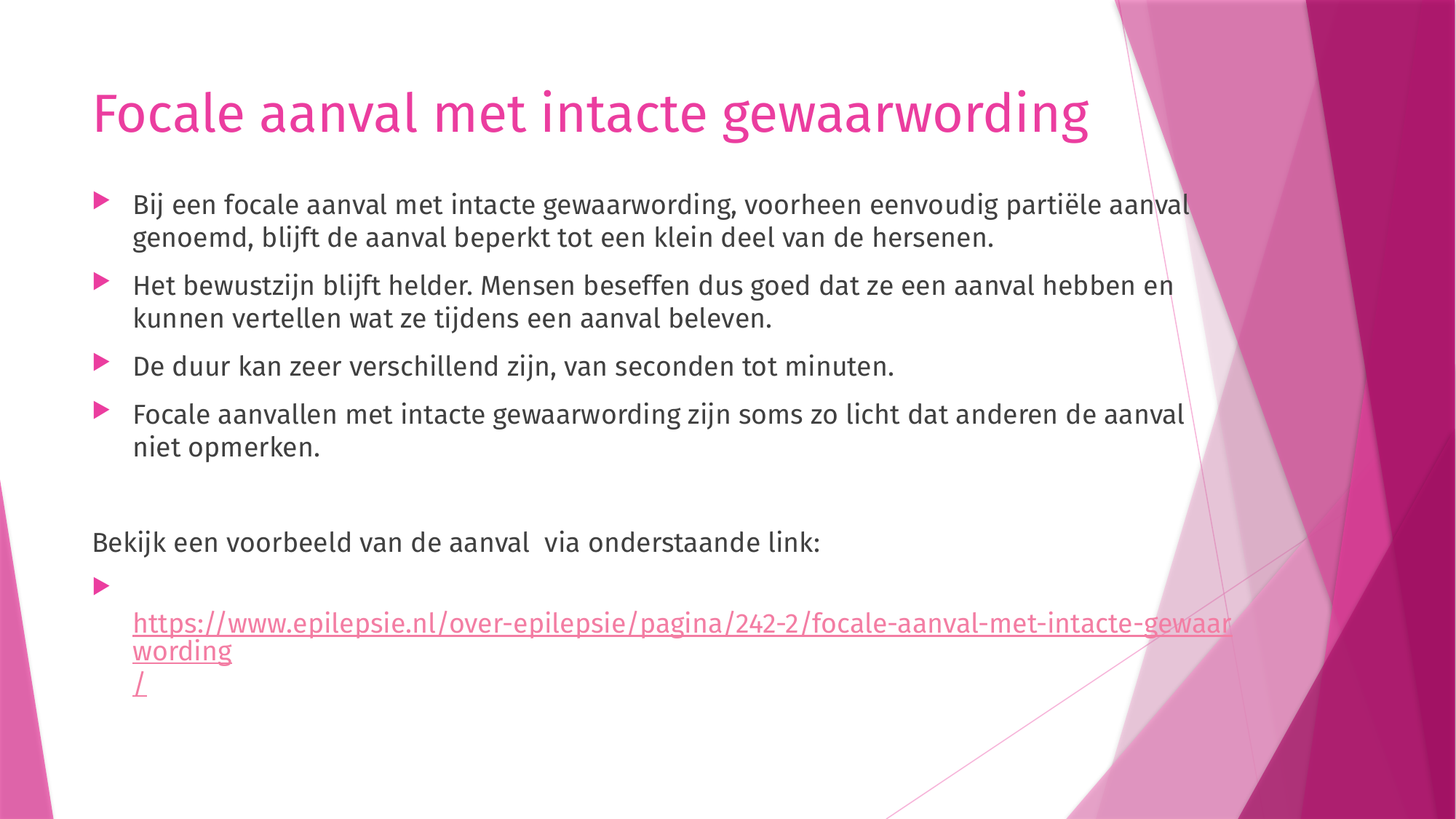

# Focale aanval met intacte gewaarwording
Bij een focale aanval met intacte gewaarwording, voorheen eenvoudig partiële aanval genoemd, blijft de aanval beperkt tot een klein deel van de hersenen.
Het bewustzijn blijft helder. Mensen beseffen dus goed dat ze een aanval hebben en kunnen vertellen wat ze tijdens een aanval beleven.
De duur kan zeer verschillend zijn, van seconden tot minuten.
Focale aanvallen met intacte gewaarwording zijn soms zo licht dat anderen de aanval niet opmerken.

Bekijk een voorbeeld van de aanval  via onderstaande link:
 https://www.epilepsie.nl/over-epilepsie/pagina/242-2/focale-aanval-met-intacte-gewaarwording/